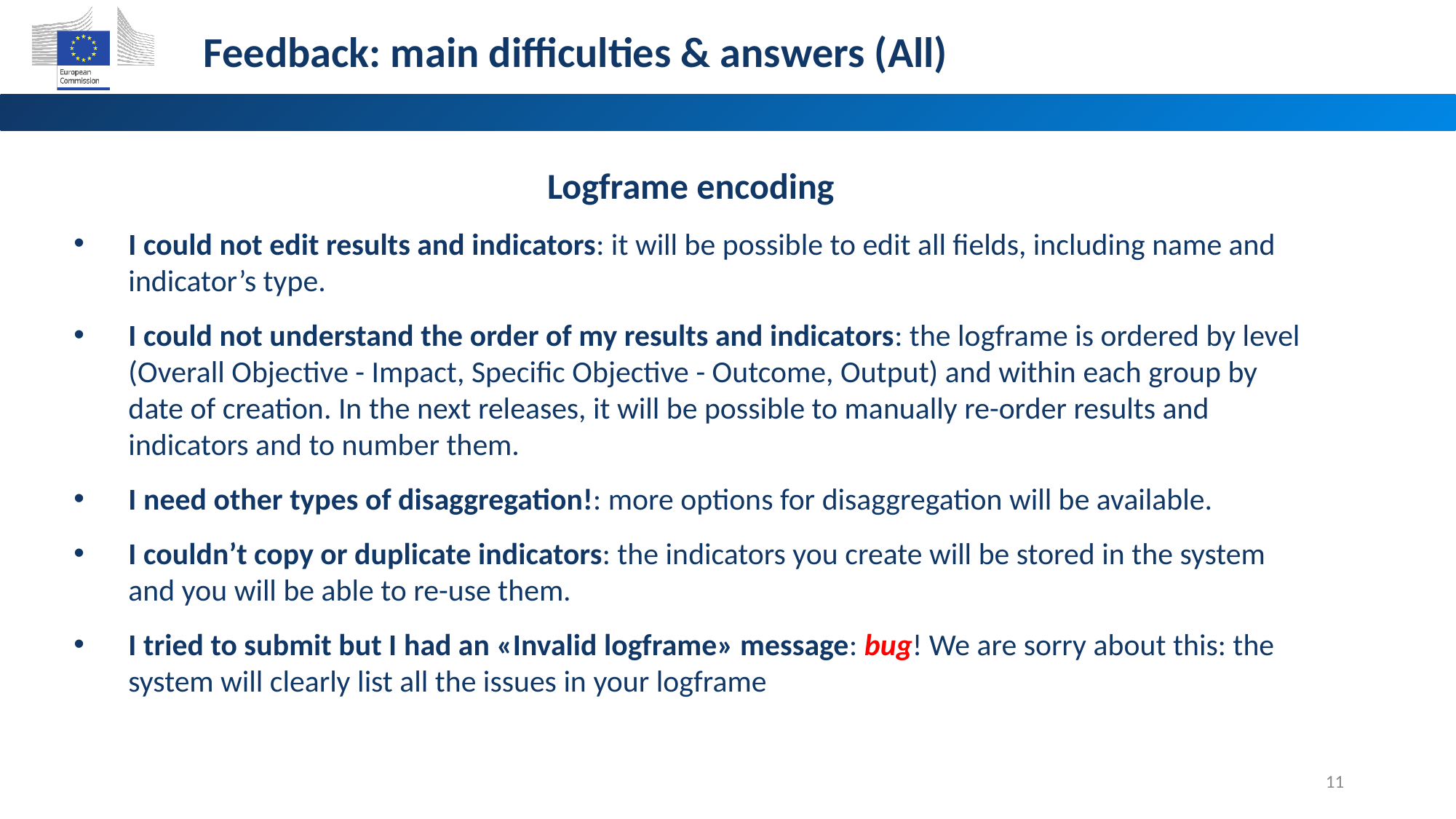

Feedback: main difficulties & answers (All)
Logframe encoding
I could not edit results and indicators: it will be possible to edit all fields, including name and indicator’s type.
I could not understand the order of my results and indicators: the logframe is ordered by level (Overall Objective - Impact, Specific Objective - Outcome, Output) and within each group by date of creation. In the next releases, it will be possible to manually re-order results and indicators and to number them.
I need other types of disaggregation!: more options for disaggregation will be available.
I couldn’t copy or duplicate indicators: the indicators you create will be stored in the system and you will be able to re-use them.
I tried to submit but I had an «Invalid logframe» message: bug! We are sorry about this: the system will clearly list all the issues in your logframe
11